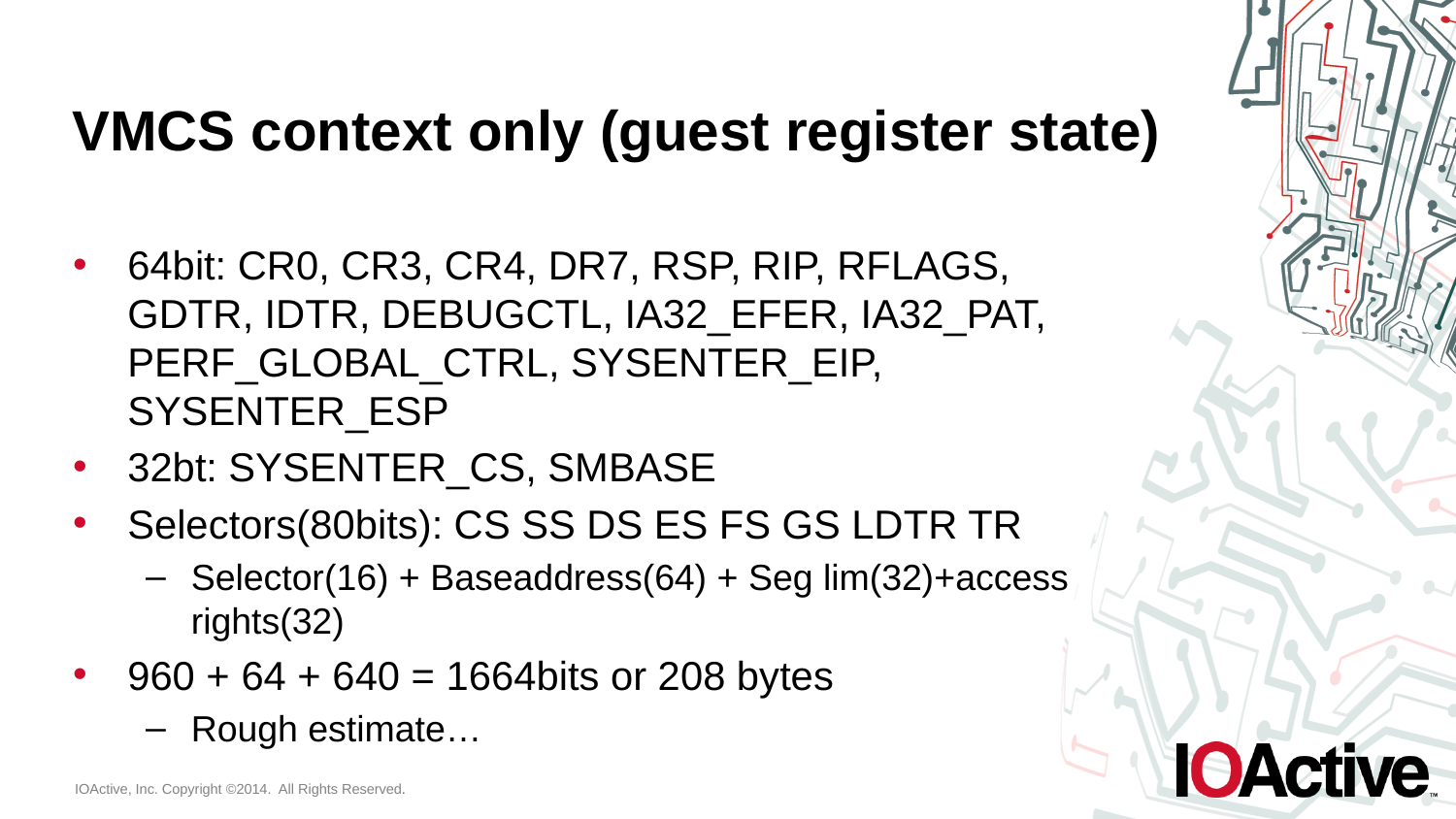

# VMCS context only (guest register state)
64bit: CR0, CR3, CR4, DR7, RSP, RIP, RFLAGS, GDTR, IDTR, DEBUGCTL, IA32_EFER, IA32_PAT, PERF_GLOBAL_CTRL, SYSENTER_EIP, SYSENTER_ESP
32bt: SYSENTER_CS, SMBASE
Selectors(80bits): CS SS DS ES FS GS LDTR TR
Selector(16) + Baseaddress(64) + Seg lim(32)+access rights(32)
960 + 64 + 640 = 1664bits or 208 bytes
Rough estimate…